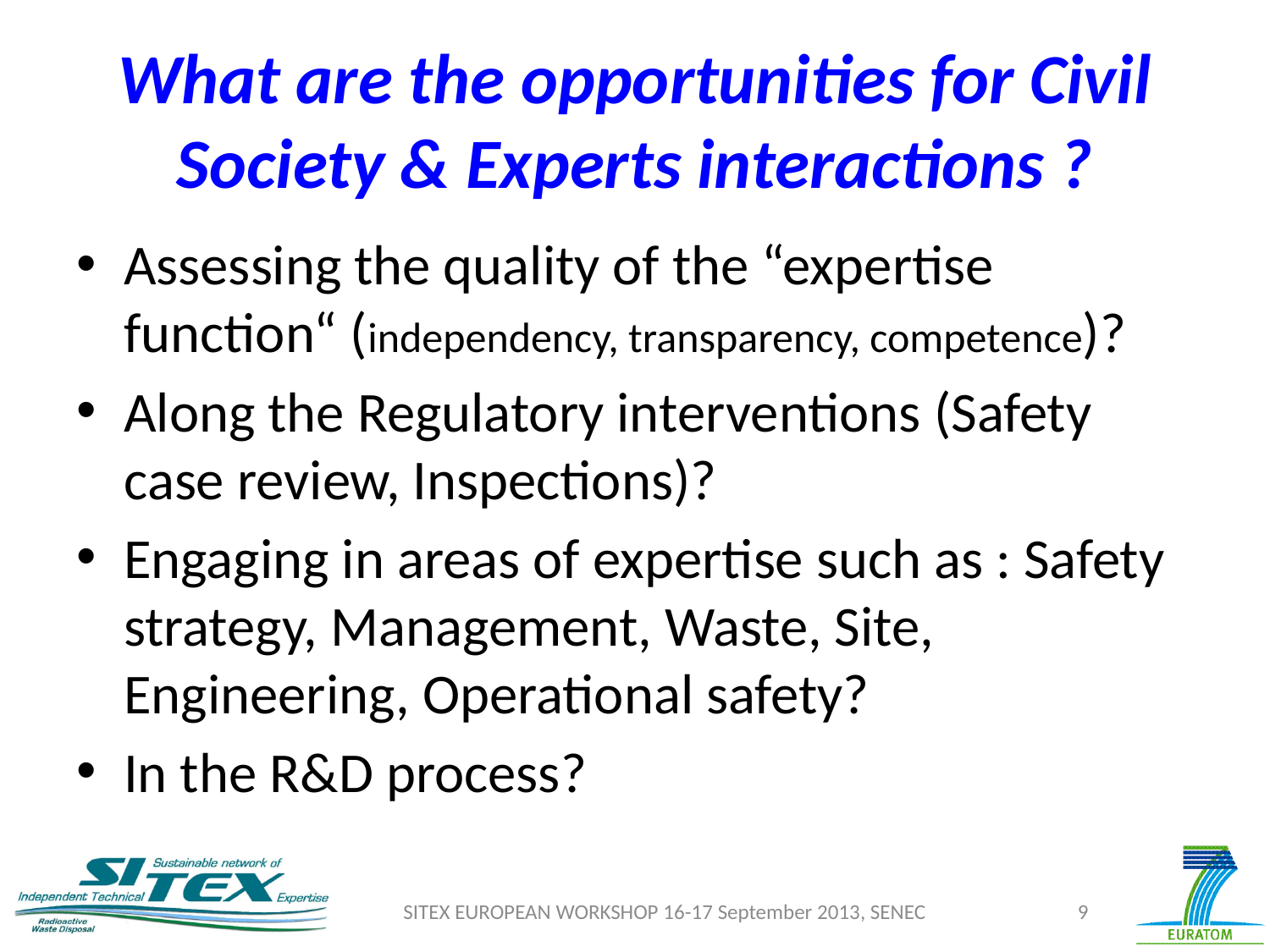

# What are the opportunities for Civil Society & Experts interactions ?
Assessing the quality of the “expertise function“ (independency, transparency, competence)?
Along the Regulatory interventions (Safety case review, Inspections)?
Engaging in areas of expertise such as : Safety strategy, Management, Waste, Site, Engineering, Operational safety?
In the R&D process?
SITEX EUROPEAN WORKSHOP 16-17 September 2013, SENEC
9